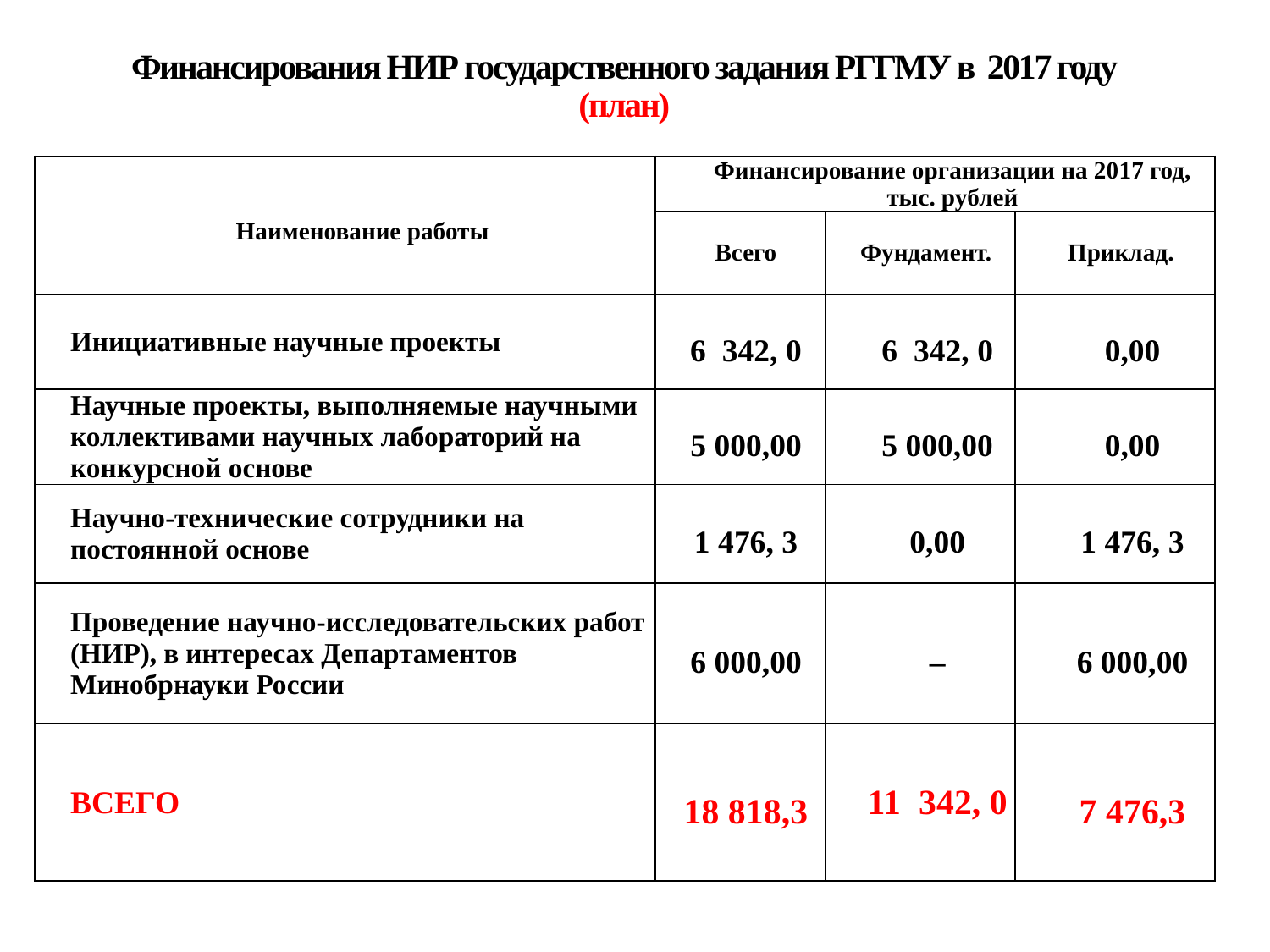

# Финансирования НИР государственного задания РГГМУ в  2017 году (план)
| Наименование работы | Финансирование организации на 2017 год, тыс. рублей |  |  |
| --- | --- | --- | --- |
|  | Всего | Фундамент. | Приклад. |
| Инициативные научные проекты | 6 342, 0 | 6 342, 0 | 0,00 |
| Научные проекты, выполняемые научными коллективами научных лабораторий на конкурсной основе | 5 000,00 | 5 000,00 | 0,00 |
| Научно-технические сотрудники на постоянной основе | 1 476, 3 | 0,00 | 1 476, 3 |
| Проведение научно-исследовательских работ (НИР), в интересах Департаментов Минобрнауки России | 6 000,00 | – | 6 000,00 |
| ВСЕГО | 18 818,3 | 11 342, 0 | 7 476,3 |